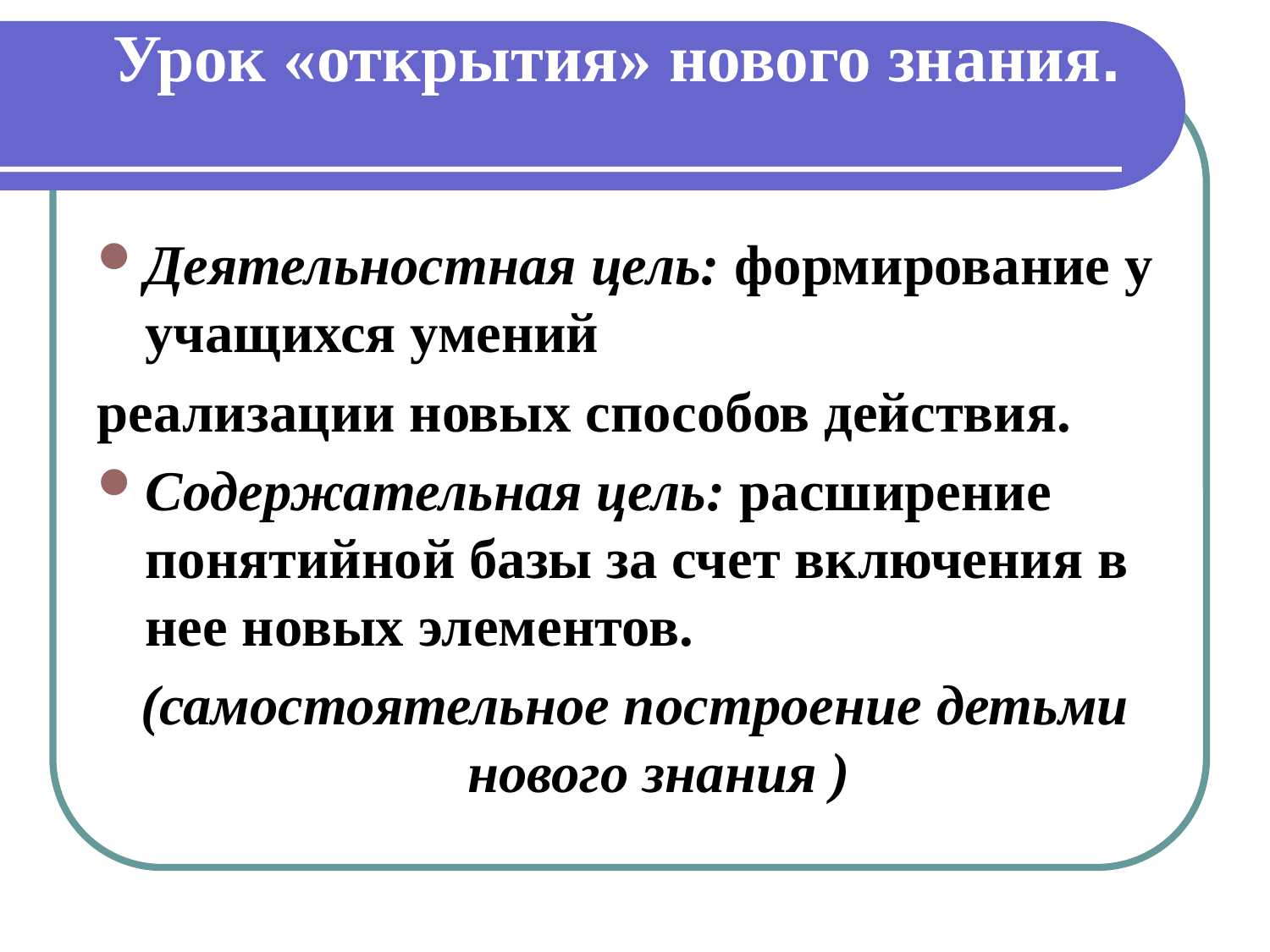

# Урок «открытия» нового знания.
Деятельностная цель: формирование у учащихся умений
реализации новых способов действия.
Содержательная цель: расширение понятийной базы за счет включения в нее новых элементов.
(самостоятельное построение детьми нового знания )